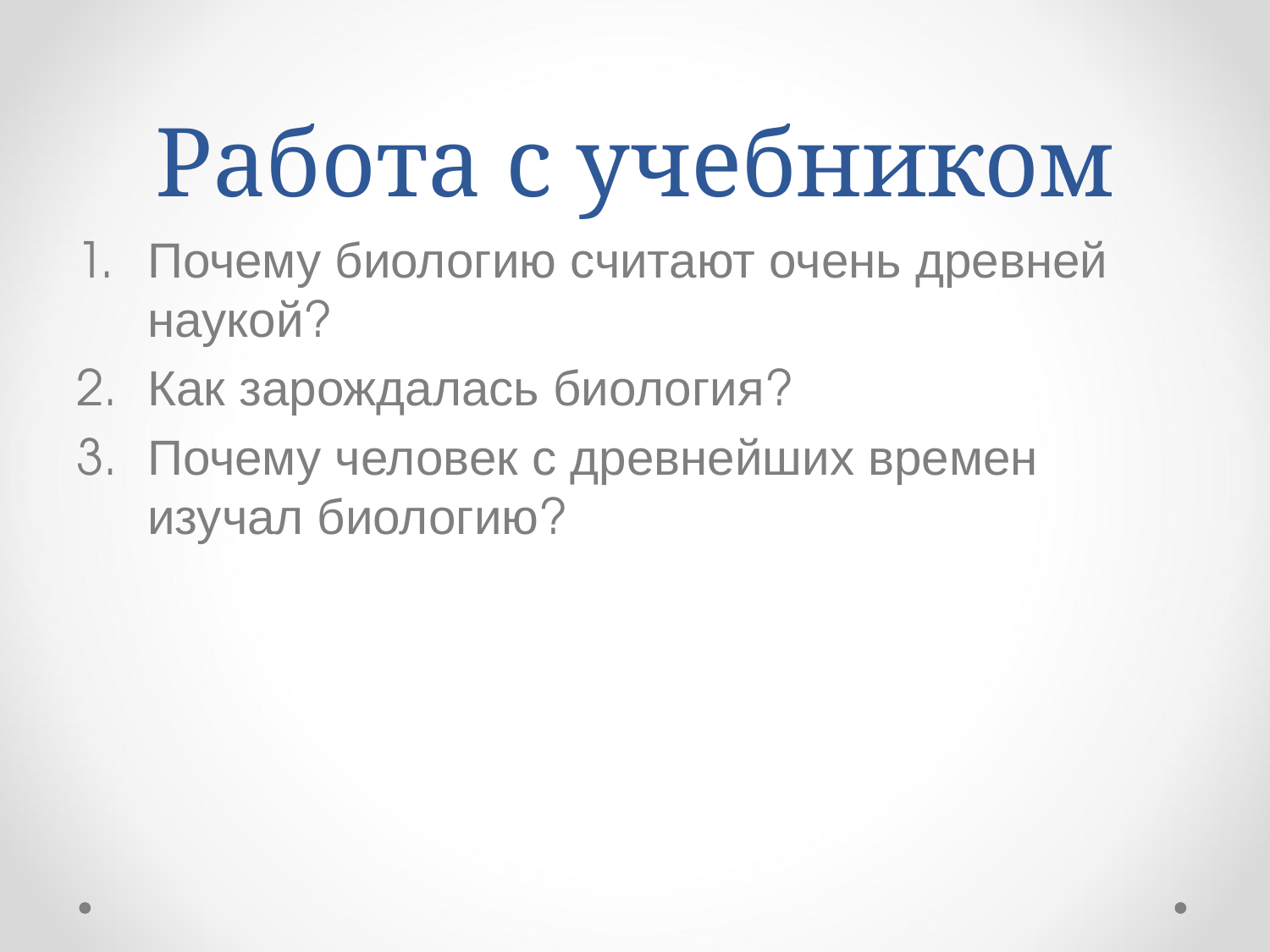

# Работа с учебником
Почему биологию считают очень древней наукой?
Как зарождалась биология?
Почему человек с древнейших времен изучал биологию?